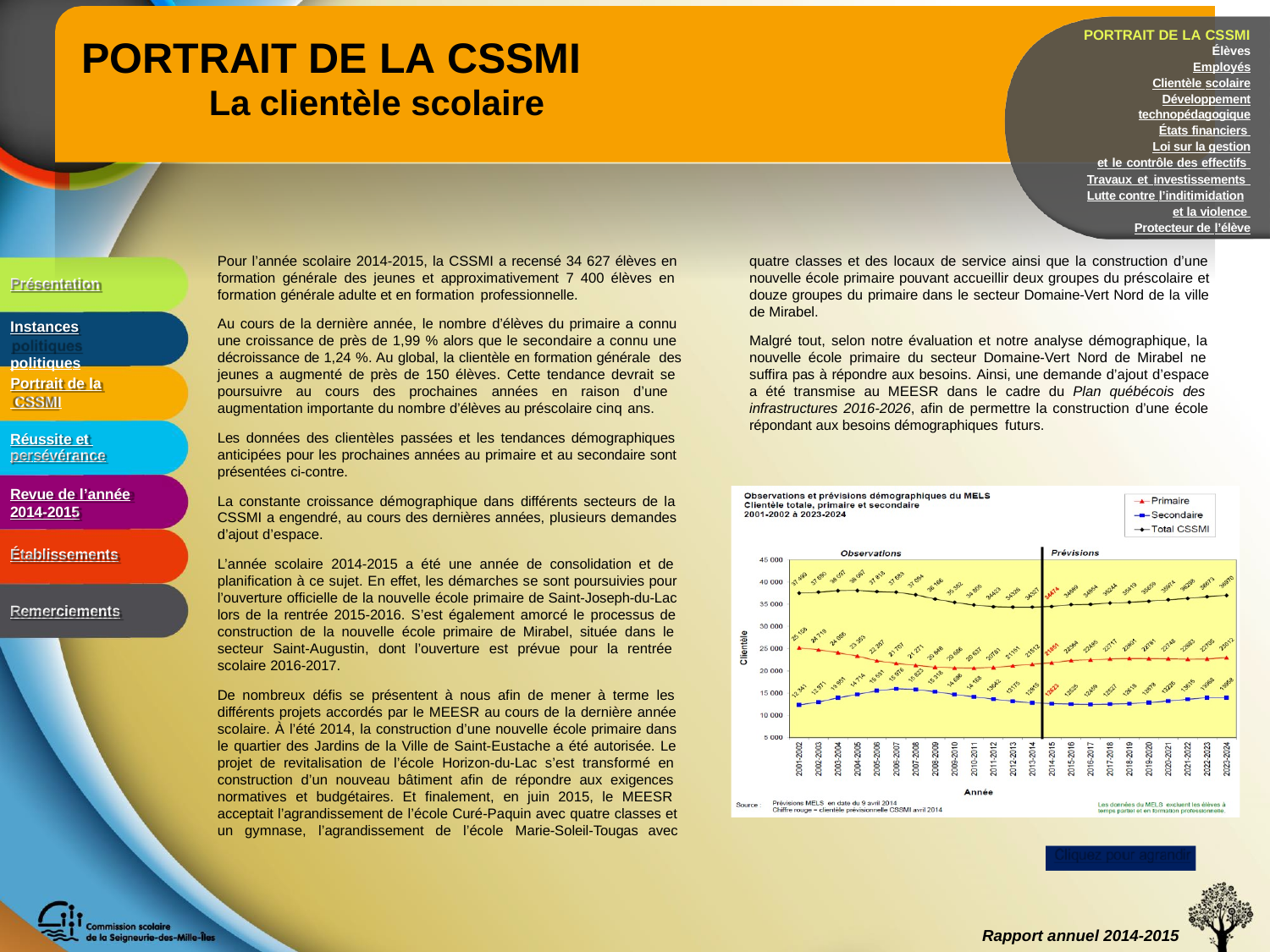

PORTRAIT DE LA CSSMI
Élèves
Employés  Clientèle scolaire
Développement technopédagogique
États financiers  Loi sur la gestion
et le contrôle des effectifs  Travaux et investissements  Lutte contre l’inditimidation
et la violence  Protecteur de l’élève
# PORTRAIT DE LA CSSMI
La clientèle scolaire

Pour l’année scolaire 2014-2015, la CSSMI a recensé 34 627 élèves en  formation générale des jeunes et approximativement 7 400 élèves en  formation générale adulte et en formation professionnelle.
Au cours de la dernière année, le nombre d’élèves du primaire a connu  une croissance de près de 1,99 % alors que le secondaire a connu une  décroissance de 1,24 %. Au global, la clientèle en formation générale  des jeunes a augmenté de près de 150 élèves. Cette tendance devrait se  poursuivre au cours des prochaines années en raison d’une  augmentation importante du nombre d’élèves au préscolaire cinq ans.
quatre classes et des locaux de service ainsi que la construction d’une  nouvelle école primaire pouvant accueillir deux groupes du préscolaire et  douze groupes du primaire dans le secteur Domaine-Vert Nord de la ville  de Mirabel.
Malgré tout, selon notre évaluation et notre analyse démographique, la  nouvelle école primaire du secteur Domaine-Vert Nord de Mirabel ne  suffira pas à répondre aux besoins. Ainsi, une demande d’ajout d’espace  a été transmise au MEESR dans le cadre du Plan québécois des  infrastructures 2016-2026, afin de permettre la construction d’une école  répondant aux besoins démographiques futurs.

Présentation

Instances  politiques

Portrait de la  CSSMI

Les données des clientèles passées et les tendances démographiques  anticipées pour les prochaines années au primaire et au secondaire sont  présentées ci-contre.
Réussite et  persévérance

Revue de l’année
2014-2015

La constante croissance démographique dans différents secteurs de la  CSSMI a engendré, au cours des dernières années, plusieurs demandes  d’ajout d’espace.
L’année scolaire 2014-2015 a été une année de consolidation et de  planification à ce sujet. En effet, les démarches se sont poursuivies pour  l’ouverture officielle de la nouvelle école primaire de Saint-Joseph-du-Lac  lors de la rentrée 2015-2016. S’est également amorcé le processus de  construction de la nouvelle école primaire de Mirabel, située dans le  secteur Saint-Augustin, dont l’ouverture est prévue pour la rentrée  scolaire 2016-2017.

Établissements

Remerciements
De nombreux défis se présentent à nous afin de mener à terme les  différents projets accordés par le MEESR au cours de la dernière année  scolaire. À l’été 2014, la construction d’une nouvelle école primaire dans  le quartier des Jardins de la Ville de Saint-Eustache a été autorisée. Le  projet de revitalisation de l’école Horizon-du-Lac s’est transformé en  construction d’un nouveau bâtiment afin de répondre aux exigences  normatives et budgétaires. Et finalement, en juin 2015, le MEESR  acceptait l’agrandissement de l’école Curé-Paquin avec quatre classes et  un   gymnase,   l’agrandissement   de   l’école   Marie-Soleil-Tougas  avec

Cliquez pour agrandir
Rapport annuel 2014-2015